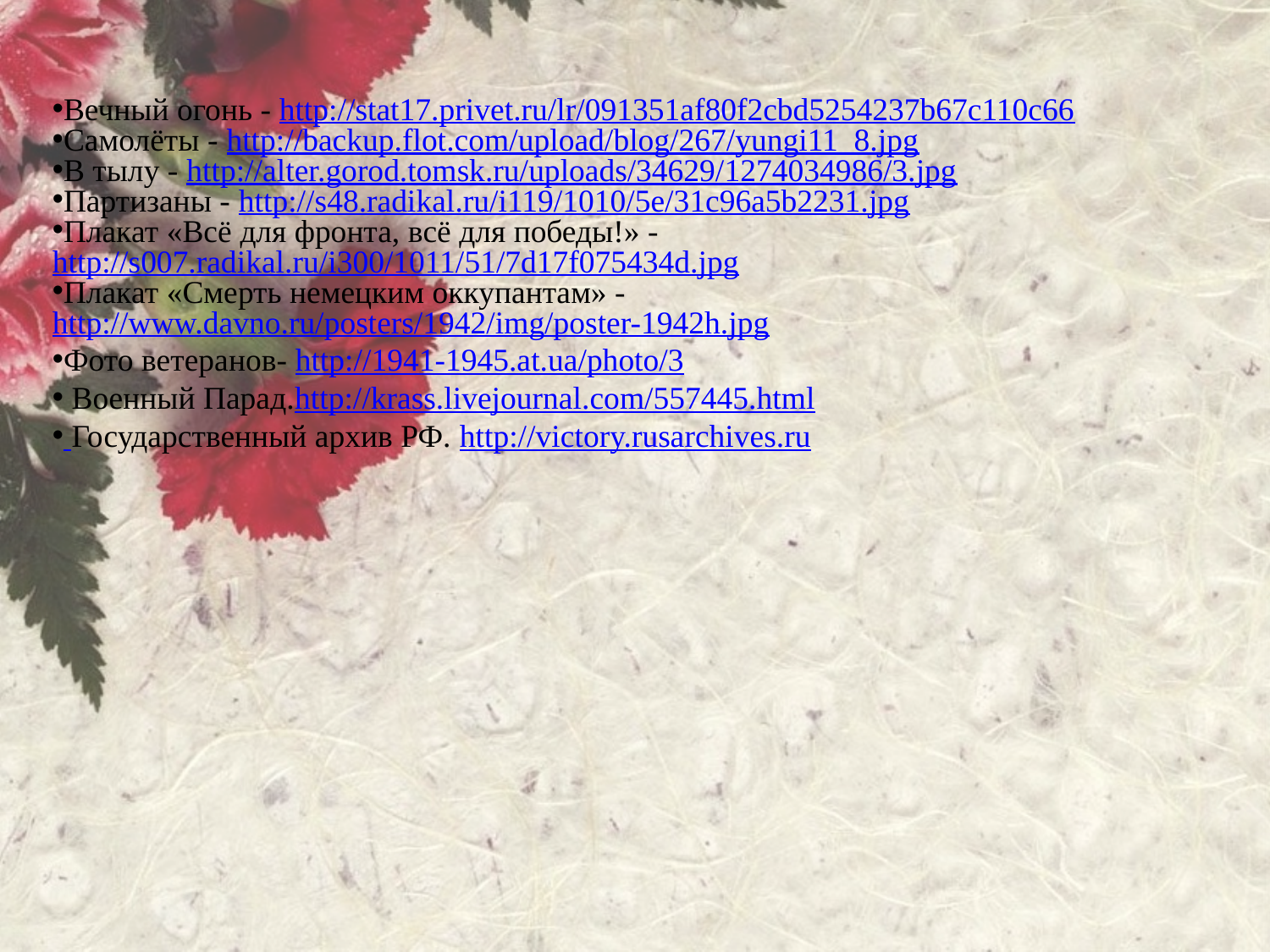

Вечный огонь - http://stat17.privet.ru/lr/091351af80f2cbd5254237b67c110c66
Самолёты - http://backup.flot.com/upload/blog/267/yungi11_8.jpg
В тылу - http://alter.gorod.tomsk.ru/uploads/34629/1274034986/3.jpg
Партизаны - http://s48.radikal.ru/i119/1010/5e/31c96a5b2231.jpg
Плакат «Всё для фронта, всё для победы!» - http://s007.radikal.ru/i300/1011/51/7d17f075434d.jpg
Плакат «Смерть немецким оккупантам» - http://www.davno.ru/posters/1942/img/poster-1942h.jpg
Фото ветеранов- http://1941-1945.at.ua/photo/3
 Военный Парад.http://krass.livejournal.com/557445.html
 Государственный архив РФ. http://victory.rusarchives.ru